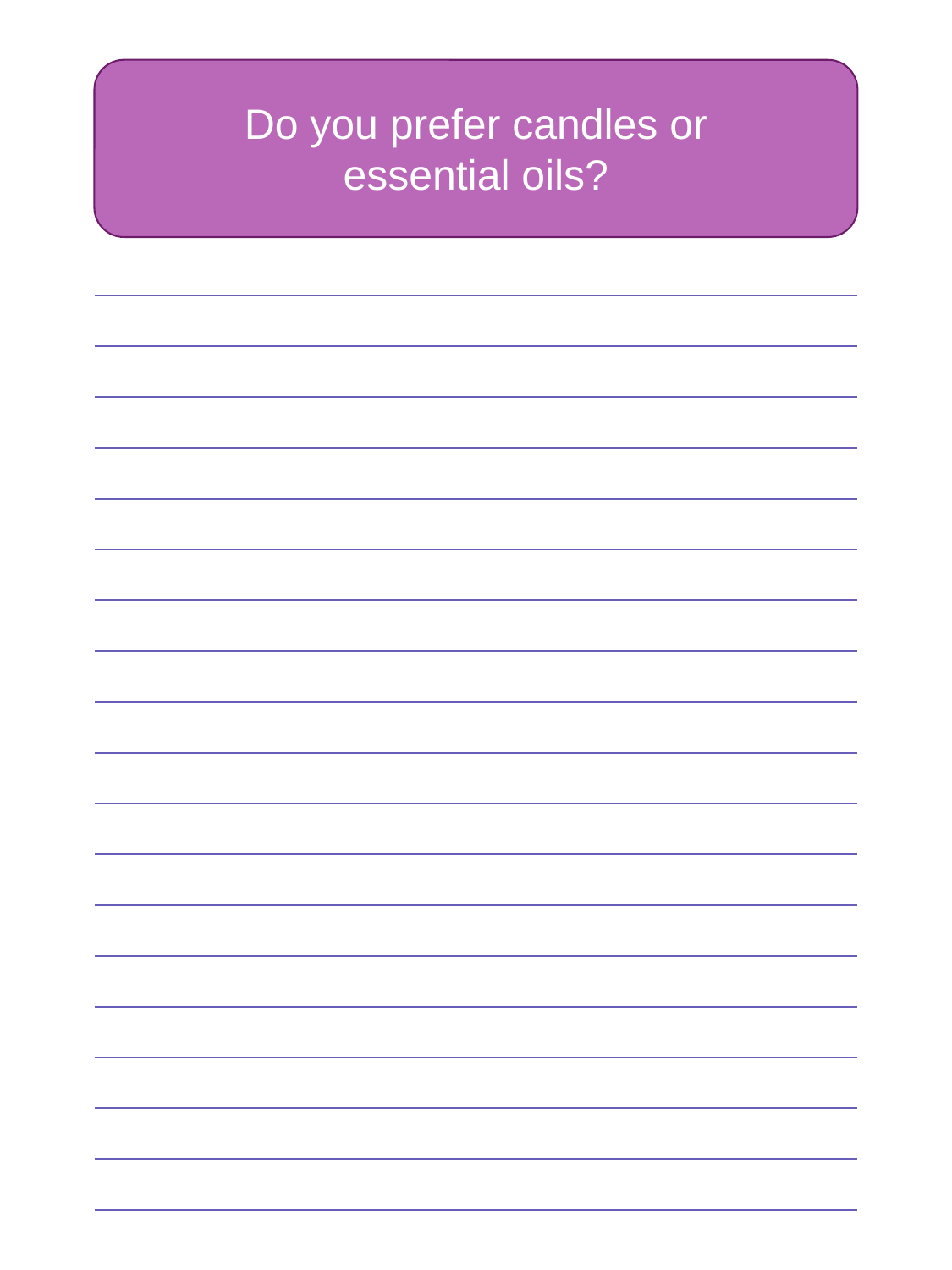

Do you prefer candles or essential oils?
|  |
| --- |
|  |
|  |
|  |
|  |
|  |
|  |
|  |
|  |
|  |
|  |
|  |
|  |
|  |
|  |
|  |
|  |
|  |